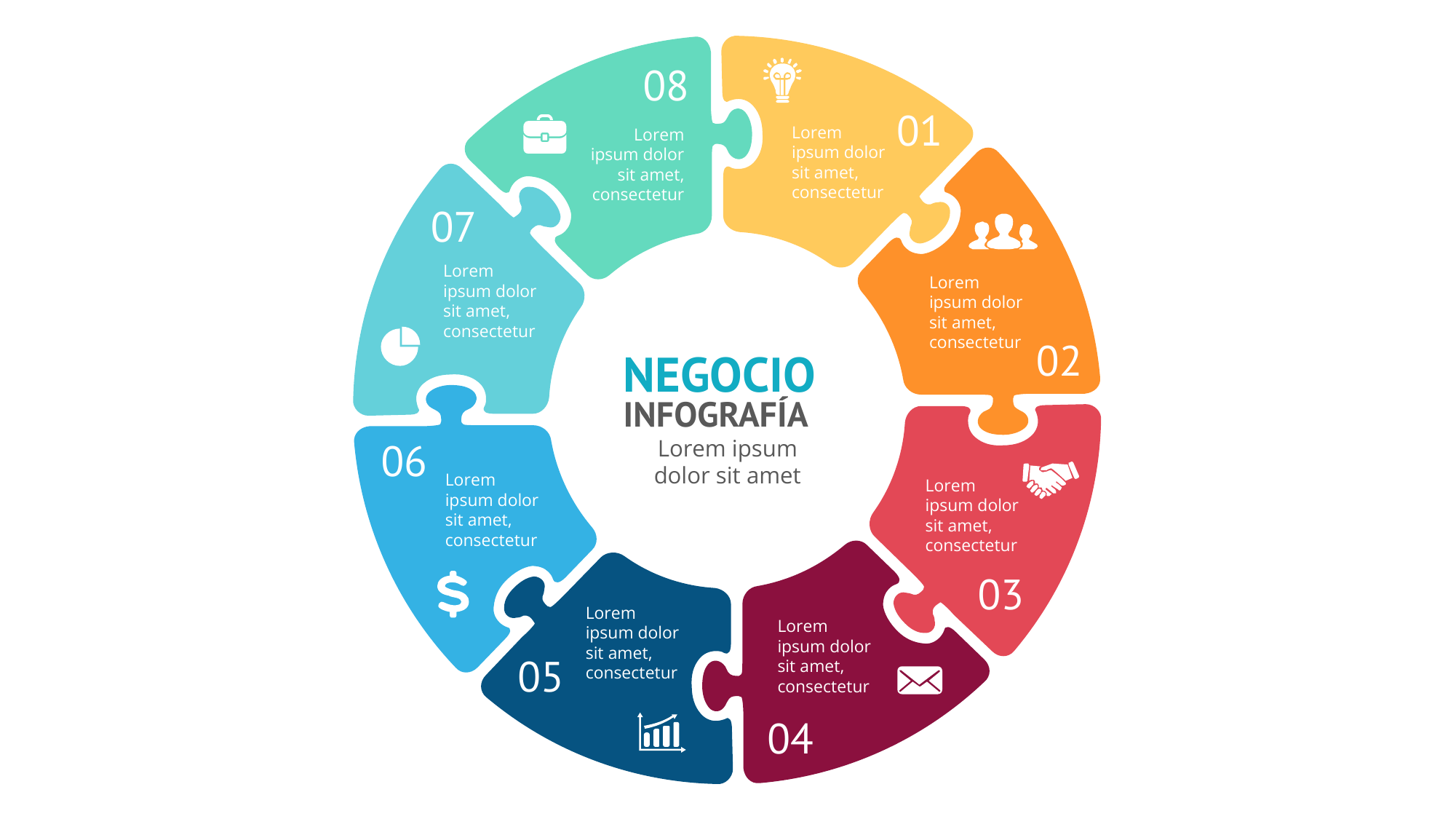

08
01

Lorem ipsum dolor sit amet, consectetur
Lorem ipsum dolor sit amet, consectetur

0
7

Lorem ipsum dolor sit amet, consectetur
Lorem ipsum dolor sit amet, consectetur

02
NEGOCIO

INFOGRAFÍA

Lorem ipsum dolor sit amet
06

Lorem ipsum dolor sit amet, consectetur
Lorem ipsum dolor sit amet, consectetur

03

Lorem ipsum dolor sit amet, consectetur
Lorem ipsum dolor sit amet, consectetur
05

04